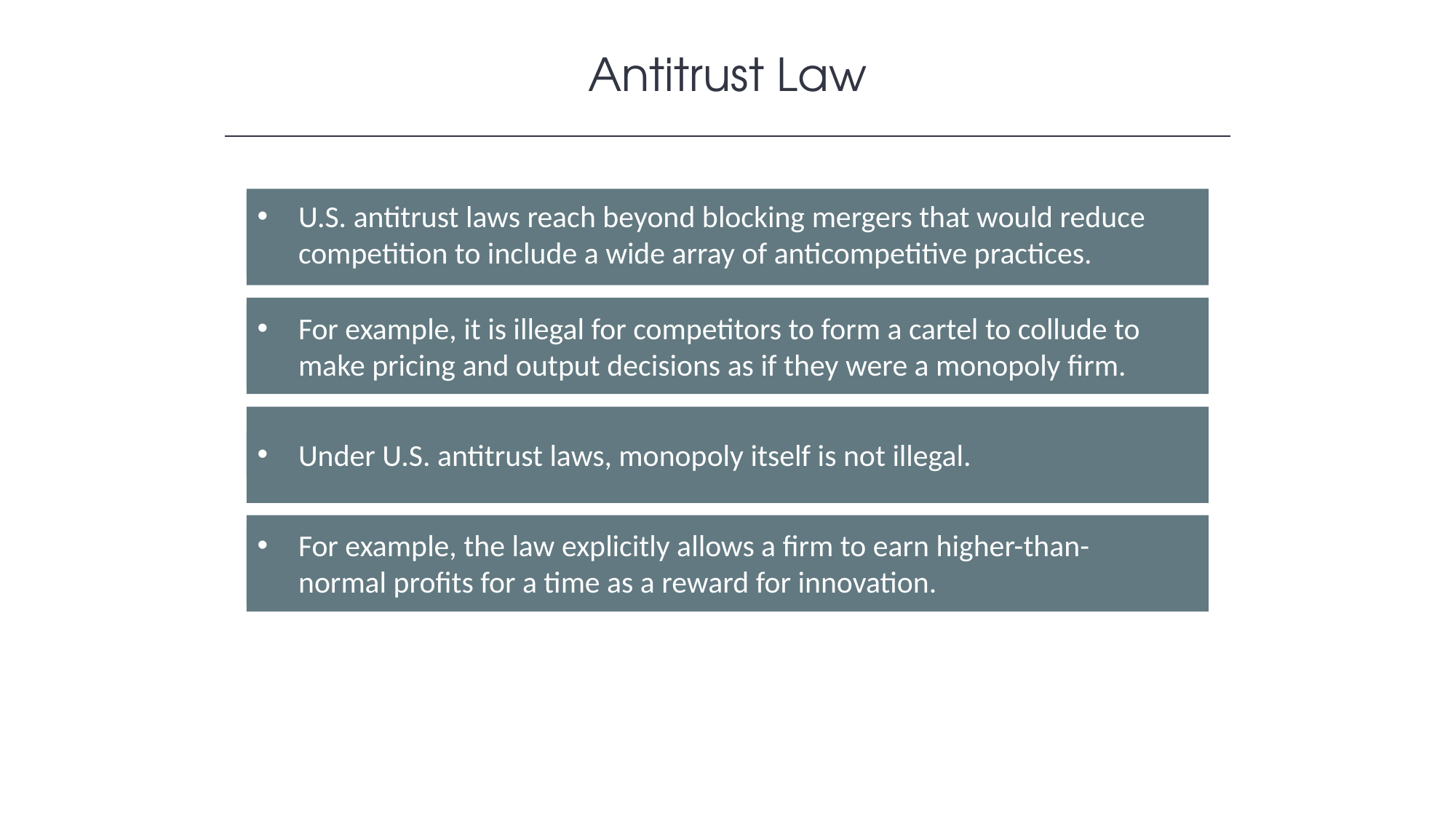

Antitrust Law

U.S. antitrust laws reach beyond blocking mergers that would reduce competition to include a wide array of anticompetitive practices.

For example, it is illegal for competitors to form a cartel to collude to make pricing and output decisions as if they were a monopoly firm.

Under U.S. antitrust laws, monopoly itself is not illegal.

For example, the law explicitly allows a firm to earn higher-than-normal profits for a time as a reward for innovation.